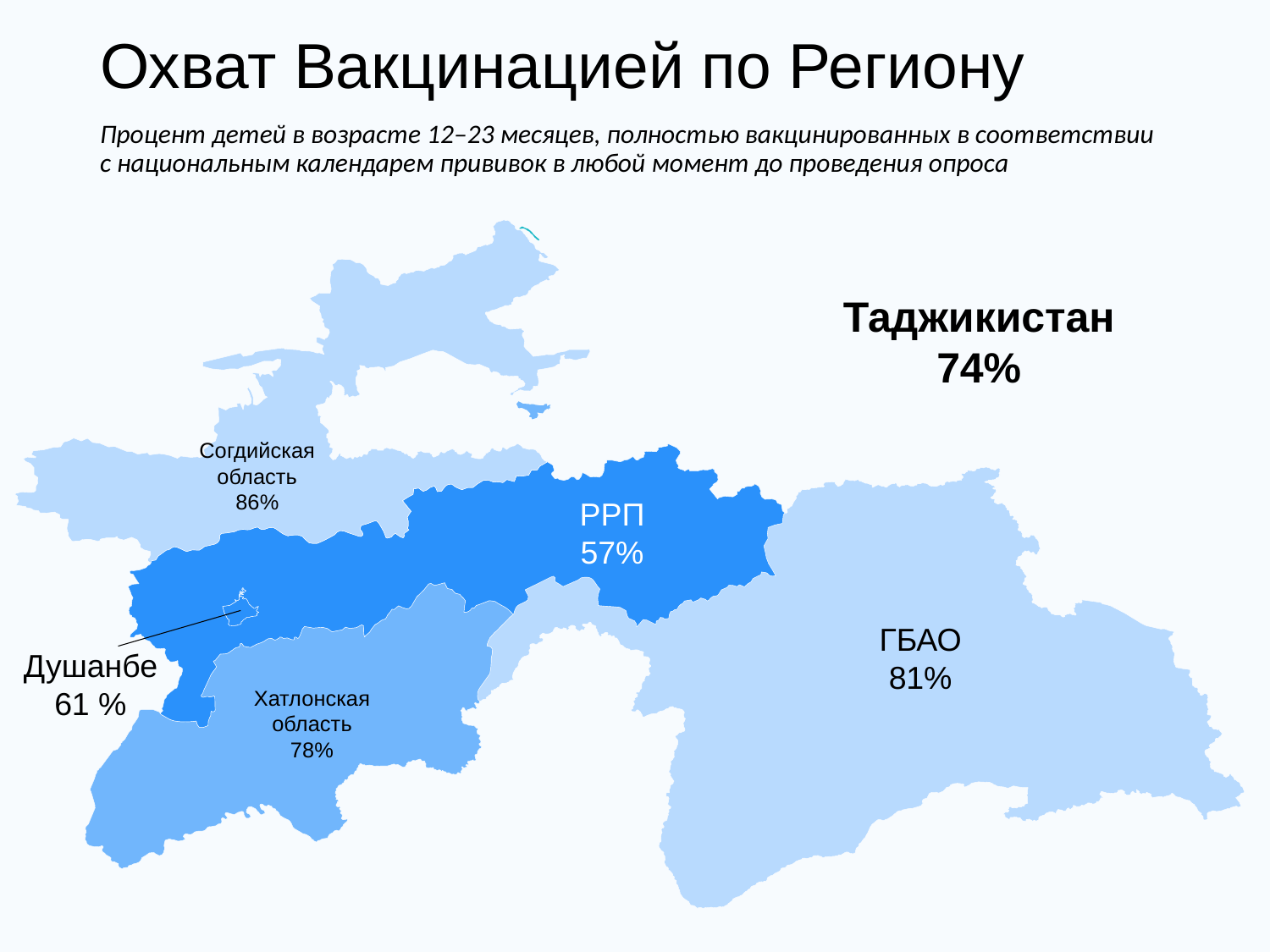

# Охват Вакцинацией по Региону

Согдийская область
86%
РРП
57%
ГБАО
81%
Душанбе
61 %
Хатлонская область
78%
Процент детей в возрасте 12–23 месяцев, полностью вакцинированных в соответствии с национальным календарем прививок в любой момент до проведения опроса

Таджикистан
74%